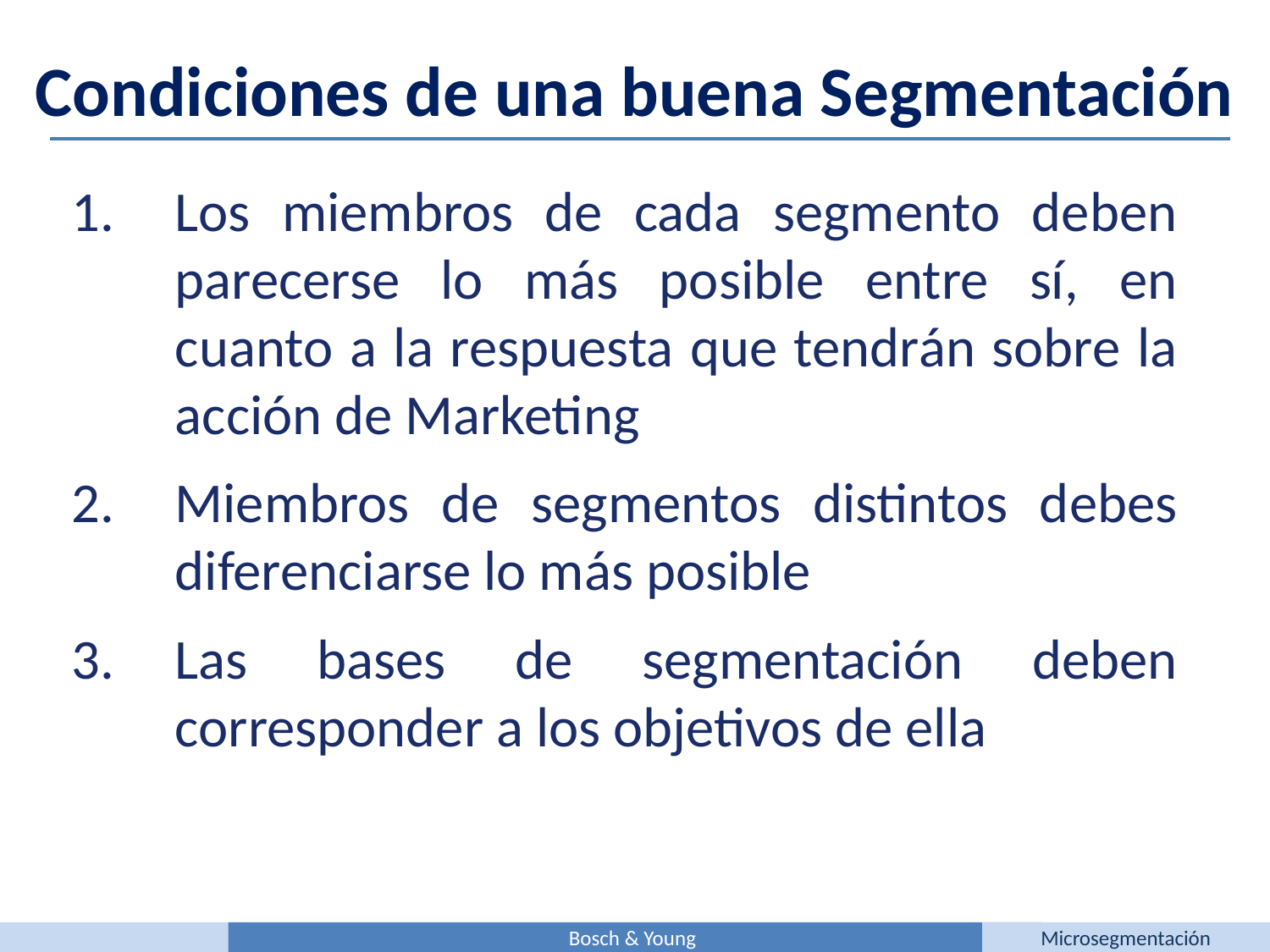

Condiciones de una buena Segmentación
Los miembros de cada segmento deben parecerse lo más posible entre sí, en cuanto a la respuesta que tendrán sobre la acción de Marketing

Miembros de segmentos distintos debes diferenciarse lo más posible

Las bases de segmentación deben corresponder a los objetivos de ella

Bosch & Young
Microsegmentación